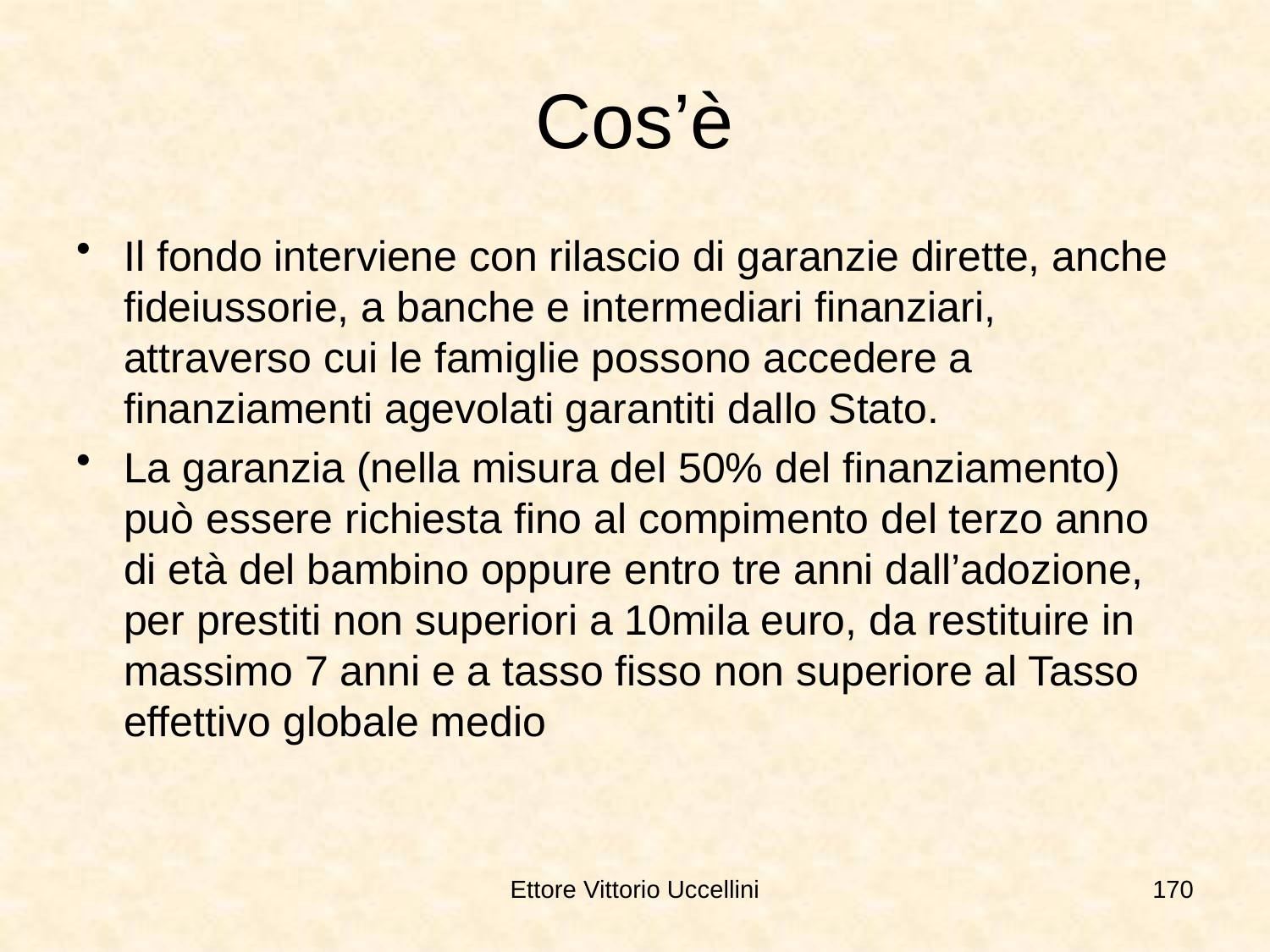

# Cos’è
Il fondo interviene con rilascio di garanzie dirette, anche fideiussorie, a banche e intermediari finanziari, attraverso cui le famiglie possono accedere a finanziamenti agevolati garantiti dallo Stato.
La garanzia (nella misura del 50% del finanziamento) può essere richiesta fino al compimento del terzo anno di età del bambino oppure entro tre anni dall’adozione, per prestiti non superiori a 10mila euro, da restituire in massimo 7 anni e a tasso fisso non superiore al Tasso effettivo globale medio

Ettore Vittorio Uccellini
170